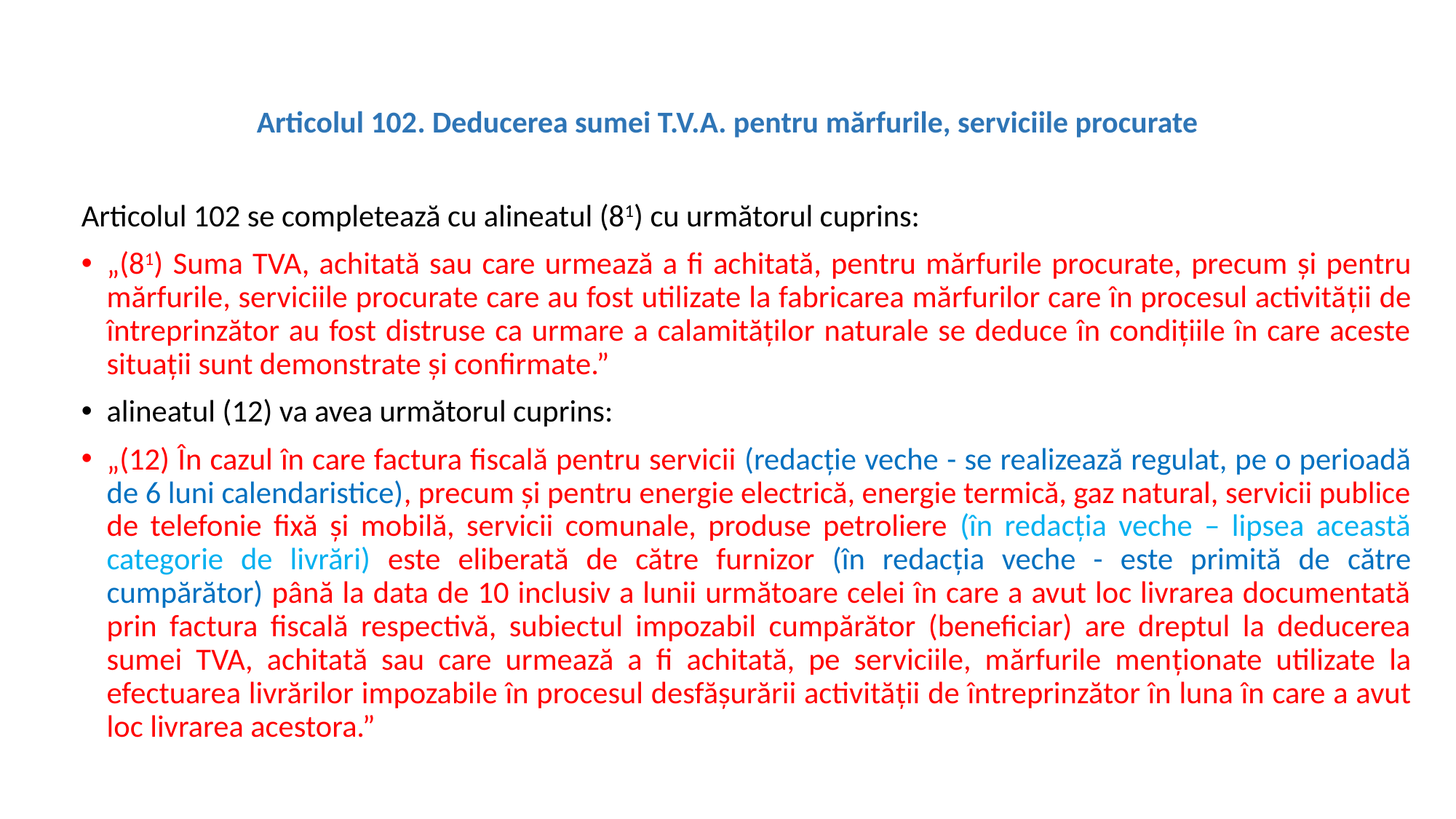

# Articolul 102. Deducerea sumei T.V.A. pentru mărfurile, serviciile procurate
Articolul 102 se completează cu alineatul (81) cu următorul cuprins:
„(81) Suma TVA, achitată sau care urmează a fi achitată, pentru mărfurile procurate, precum și pentru mărfurile, serviciile procurate care au fost utilizate la fabricarea mărfurilor care în procesul activităţii de întreprinzător au fost distruse ca urmare a calamităților naturale se deduce în condițiile în care aceste situații sunt demonstrate și confirmate.”
alineatul (12) va avea următorul cuprins:
„(12) În cazul în care factura fiscală pentru servicii (redacție veche - se realizează regulat, pe o perioadă de 6 luni calendaristice), precum şi pentru energie electrică, energie termică, gaz natural, servicii publice de telefonie fixă şi mobilă, servicii comunale, produse petroliere (în redacția veche – lipsea această categorie de livrări) este eliberată de către furnizor (în redacția veche - este primită de către cumpărător) până la data de 10 inclusiv a lunii următoare celei în care a avut loc livrarea documentată prin factura fiscală respectivă, subiectul impozabil cumpărător (beneficiar) are dreptul la deducerea sumei TVA, achitată sau care urmează a fi achitată, pe serviciile, mărfurile menţionate utilizate la efectuarea livrărilor impozabile în procesul desfăşurării activităţii de întreprinzător în luna în care a avut loc livrarea acestora.”